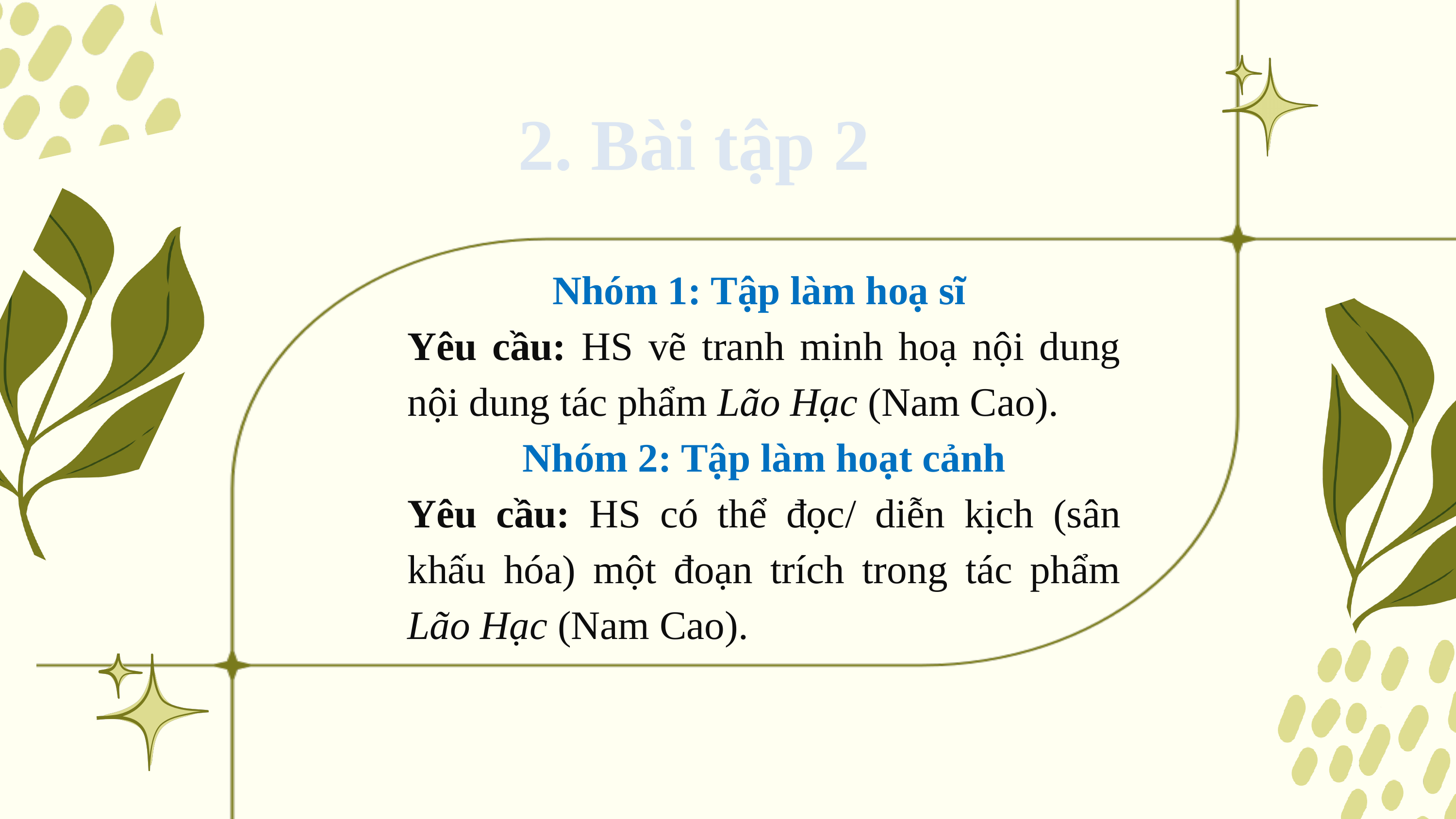

2. Bài tập 2

Nhóm 1: Tập làm hoạ sĩ
Yêu cầu: HS vẽ tranh minh hoạ nội dung nội dung tác phẩm Lão Hạc (Nam Cao).
Nhóm 2: Tập làm hoạt cảnh
Yêu cầu: HS có thể đọc/ diễn kịch (sân khấu hóa) một đoạn trích trong tác phẩm Lão Hạc (Nam Cao).